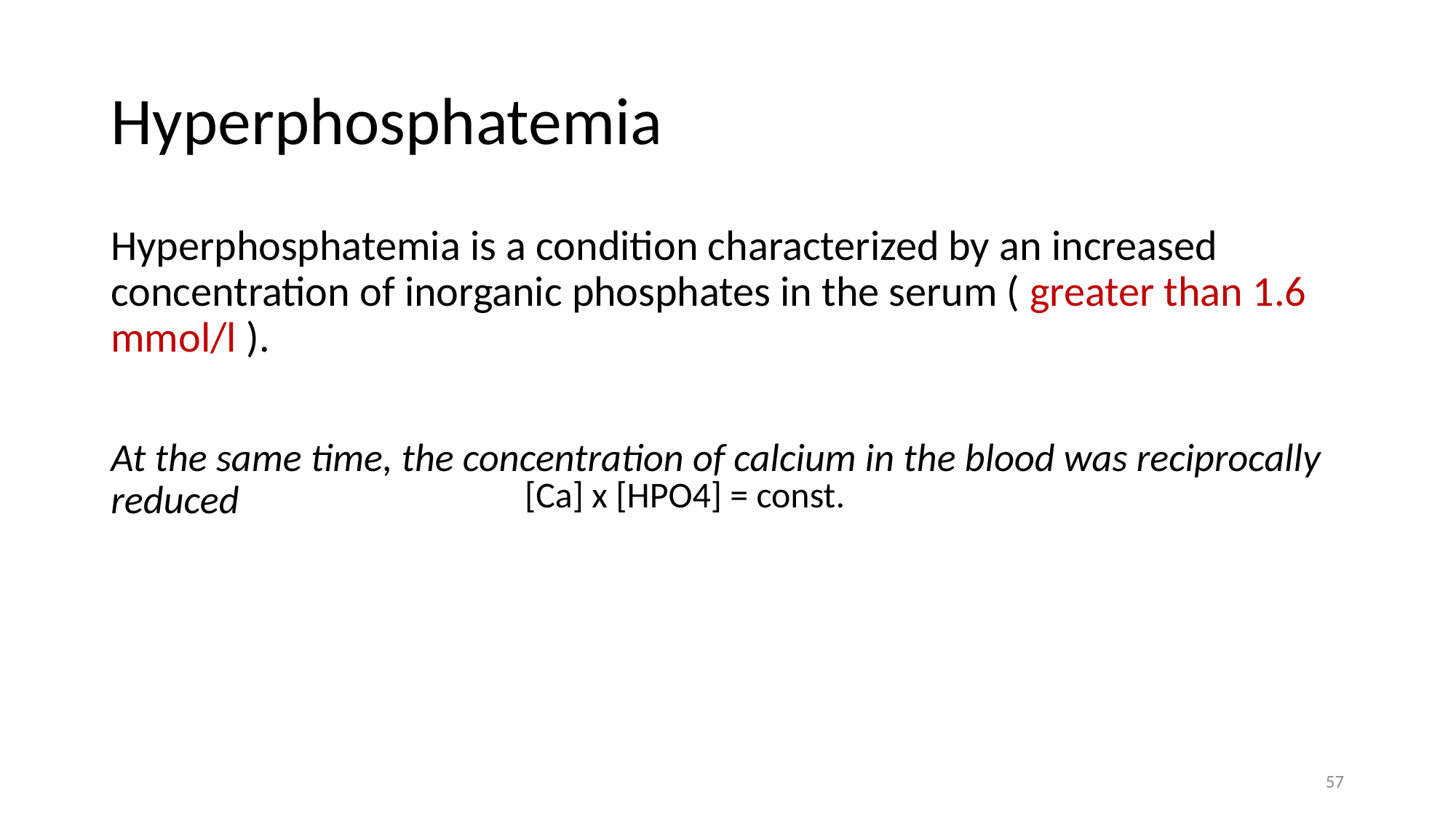

# Hyperphosphatemia
Hyperphosphatemia is a condition characterized by an increased concentration of inorganic phosphates in the serum ( greater than 1.6 mmol/l ).

At the same time, the concentration of calcium in the blood was reciprocally reduced
[Ca] x [HPO4] = const.
57